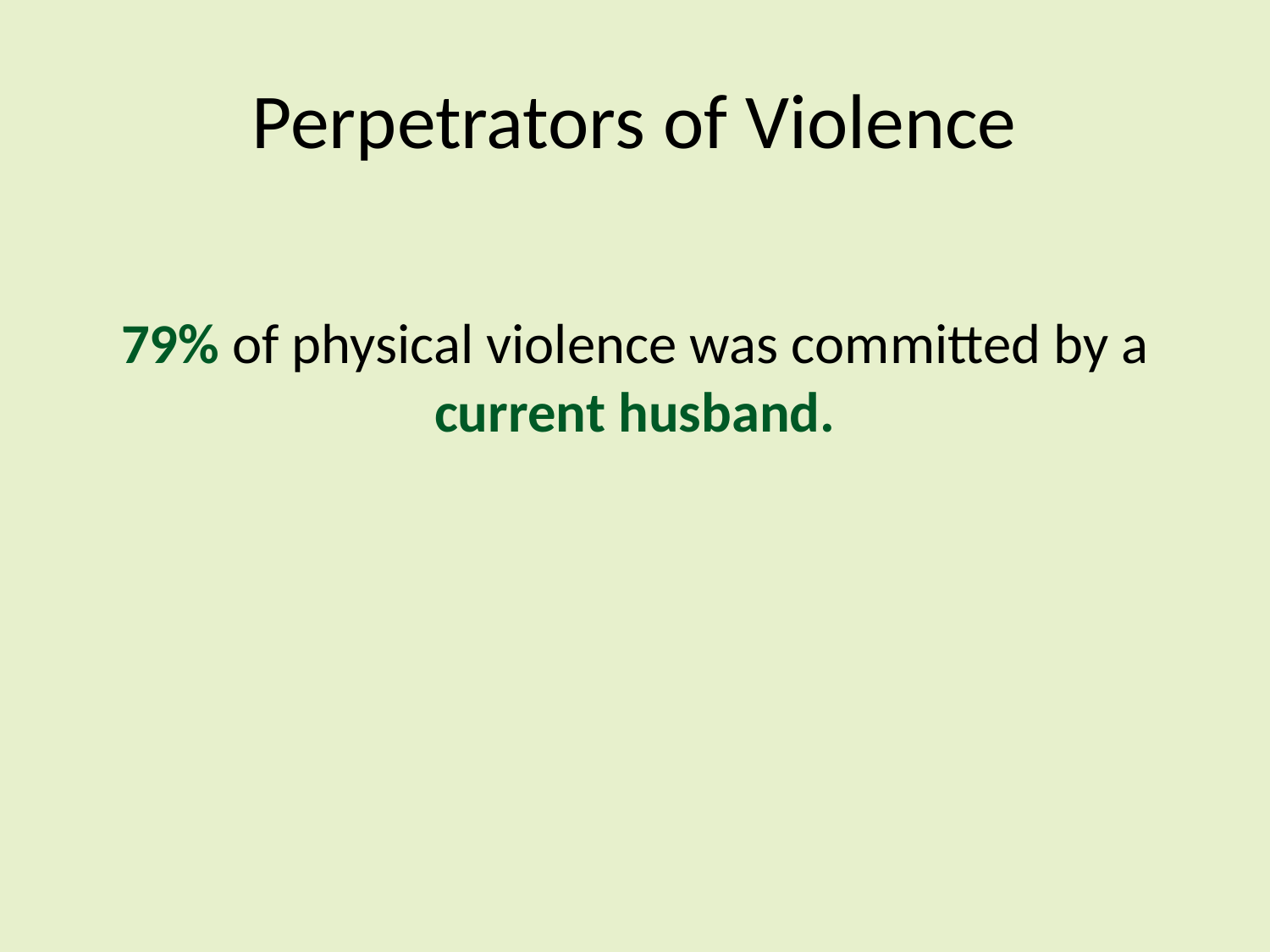

# Perpetrators of Violence

79% of physical violence was committed by a current husband.